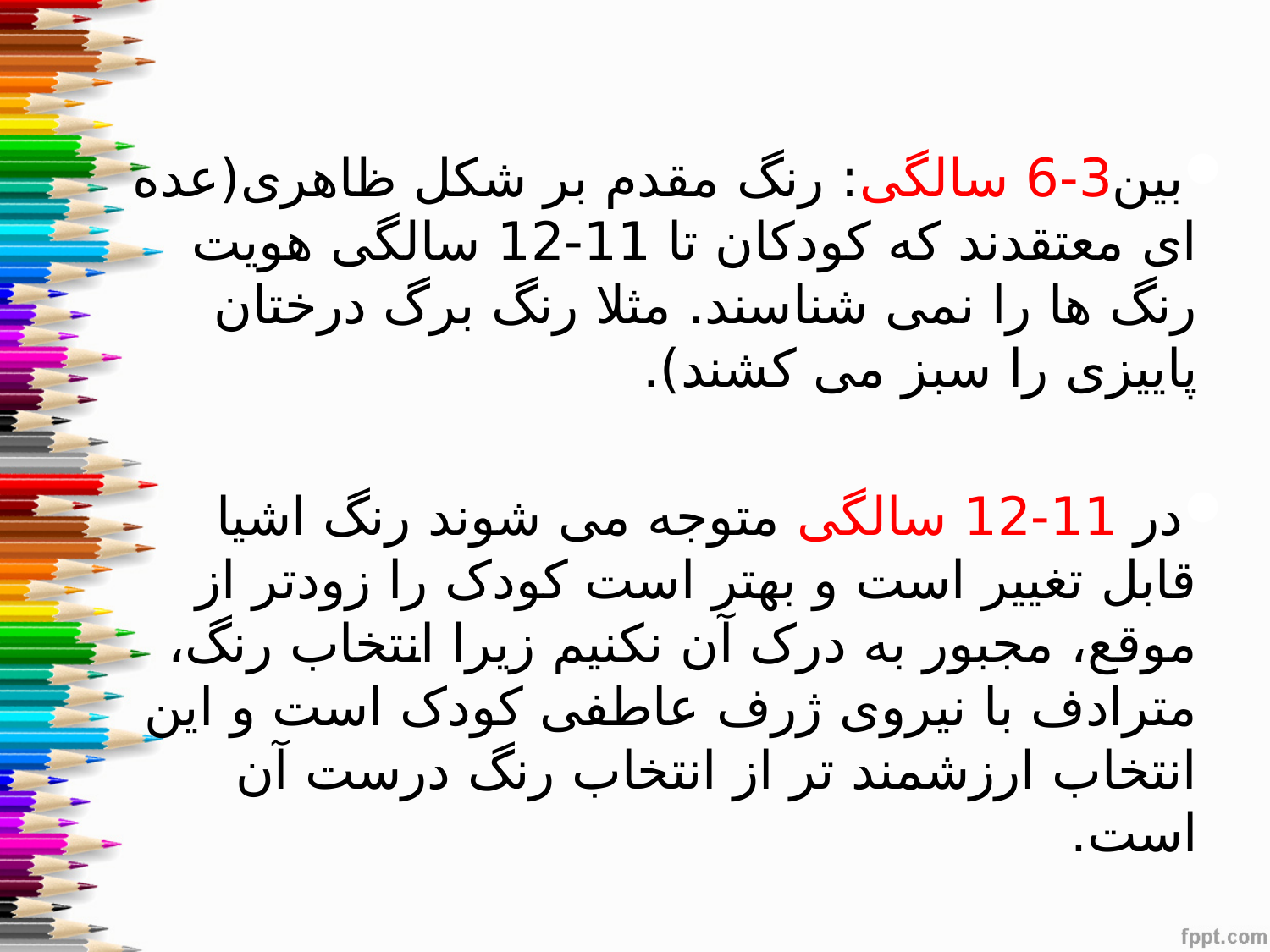

بین3-6 سالگی: رنگ مقدم بر شکل ظاهری(عده ای معتقدند که کودکان تا 11-12 سالگی هویت رنگ ها را نمی شناسند. مثلا رنگ برگ درختان پاییزی را سبز می کشند).

در 11-12 سالگی متوجه می شوند رنگ اشیا قابل تغییر است و بهتر است کودک را زودتر از موقع، مجبور به درک آن نکنیم زیرا انتخاب رنگ، مترادف با نیروی ژرف عاطفی کودک است و این انتخاب ارزشمند تر از انتخاب رنگ درست آن است.